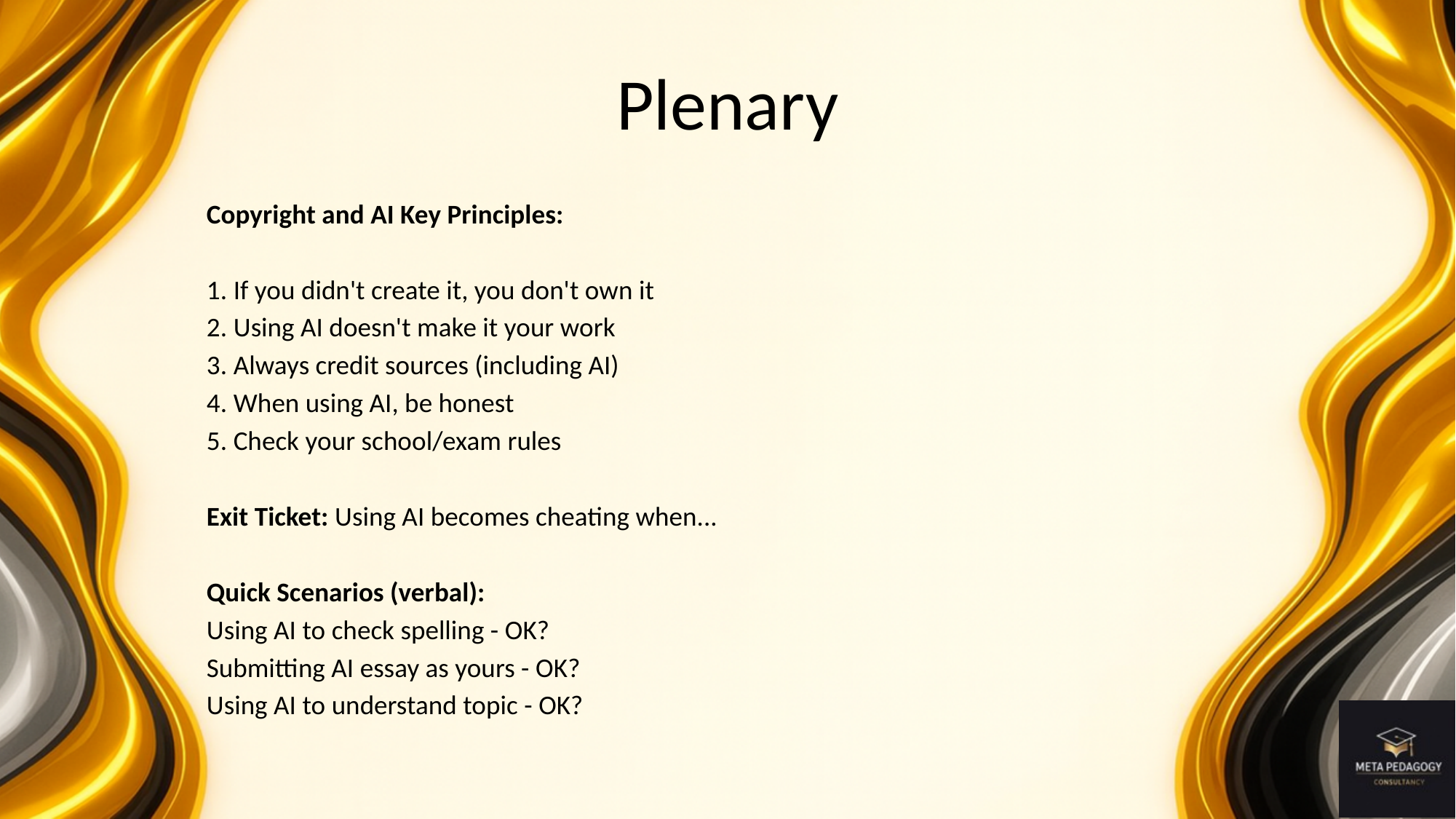

# Plenary
Copyright and AI Key Principles:

1. If you didn't create it, you don't own it
2. Using AI doesn't make it your work
3. Always credit sources (including AI)
4. When using AI, be honest
5. Check your school/exam rules

Exit Ticket: Using AI becomes cheating when...

Quick Scenarios (verbal):
Using AI to check spelling - OK?
Submitting AI essay as yours - OK?
Using AI to understand topic - OK?